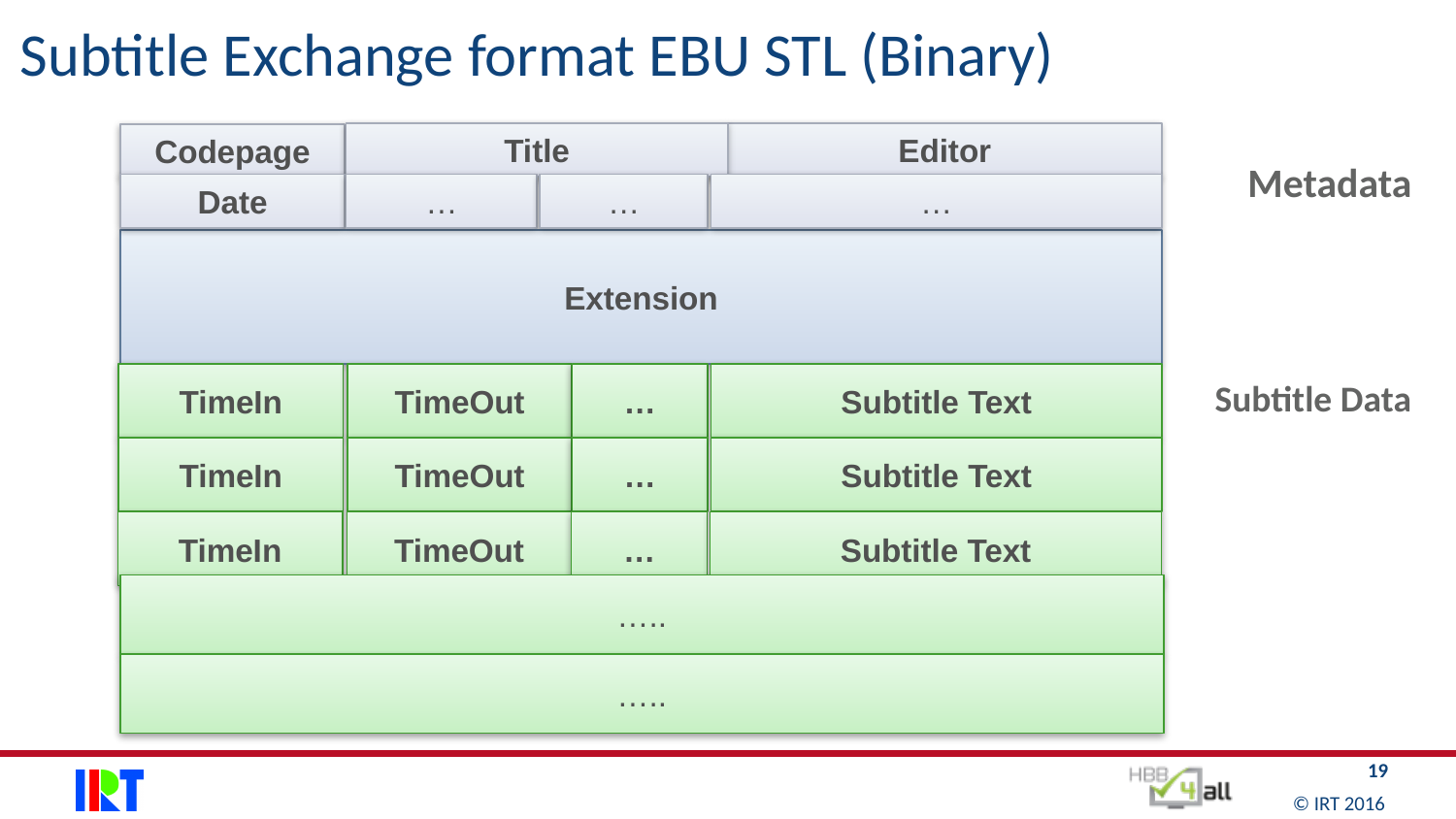

# Subtitle Exchange format EBU STL (Binary)
Title
Editor
Codepage
Metadata
…
…
Date
…
Extension
TimeIn
TimeOut
…
Subtitle Text
Subtitle Data
TimeIn
TimeOut
…
Subtitle Text
TimeIn
TimeOut
…
Subtitle Text
…..
…..